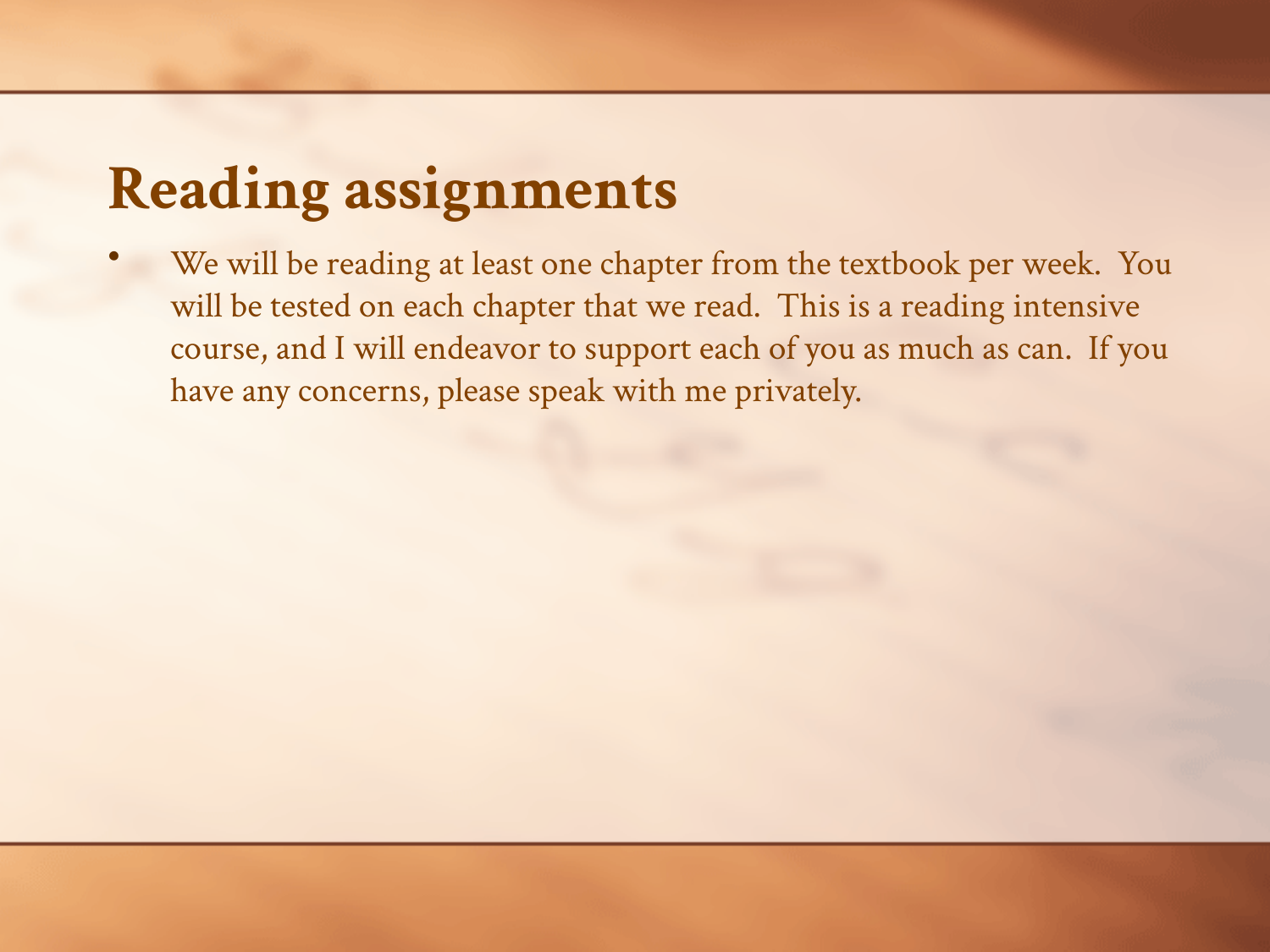

# Reading assignments
We will be reading at least one chapter from the textbook per week.  You will be tested on each chapter that we read.  This is a reading intensive course, and I will endeavor to support each of you as much as can.  If you have any concerns, please speak with me privately.